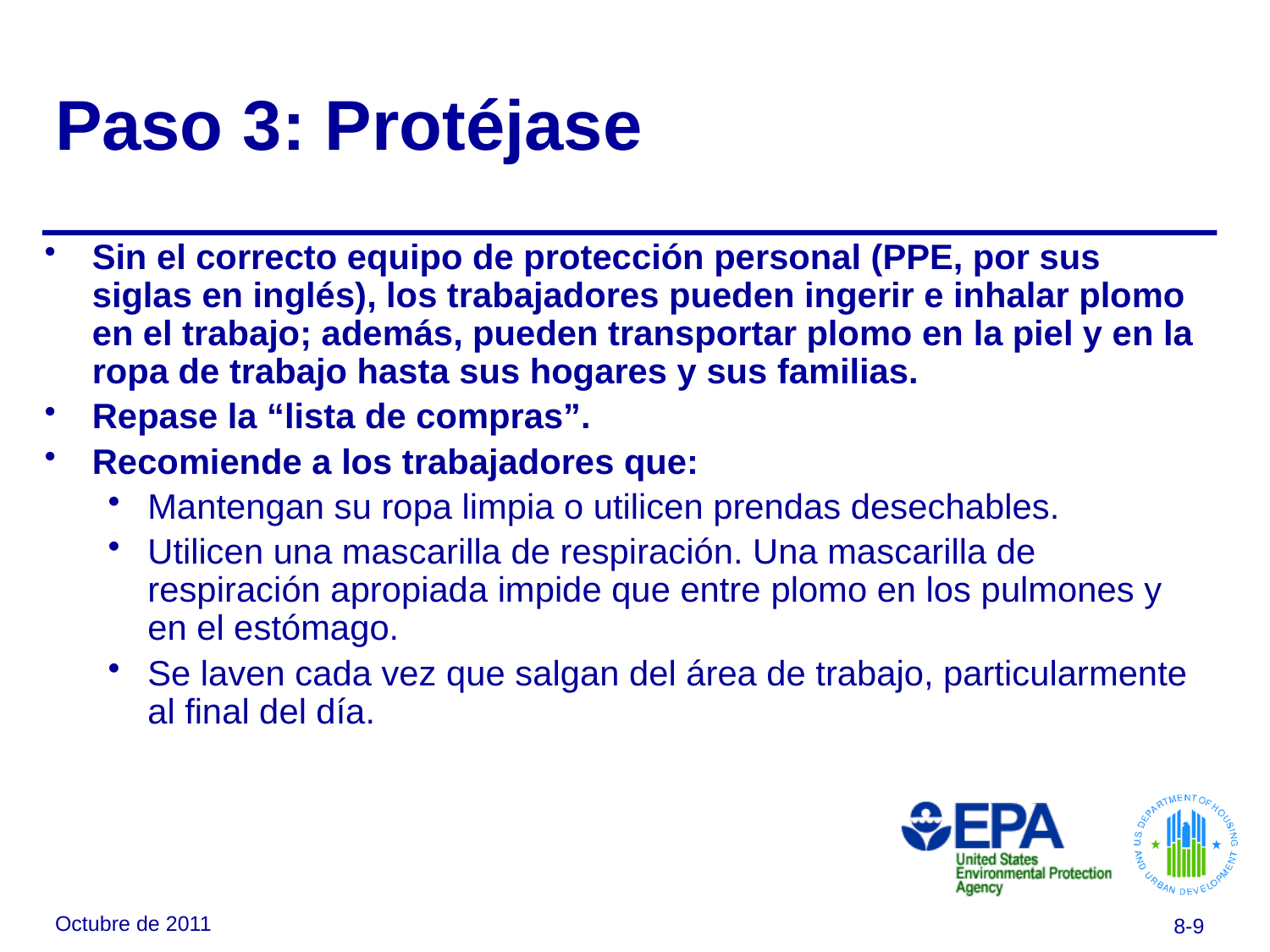

# Paso 3: Protéjase
Sin el correcto equipo de protección personal (PPE, por sus siglas en inglés), los trabajadores pueden ingerir e inhalar plomo en el trabajo; además, pueden transportar plomo en la piel y en la  ropa de trabajo hasta sus hogares y sus familias.
Repase la “lista de compras”.
Recomiende a los trabajadores que:
Mantengan su ropa limpia o utilicen prendas desechables.
Utilicen una mascarilla de respiración. Una mascarilla de respiración apropiada impide que entre plomo en los pulmones y en el estómago.
Se laven cada vez que salgan del área de trabajo, particularmente al final del día.
Octubre de 2011
8-9